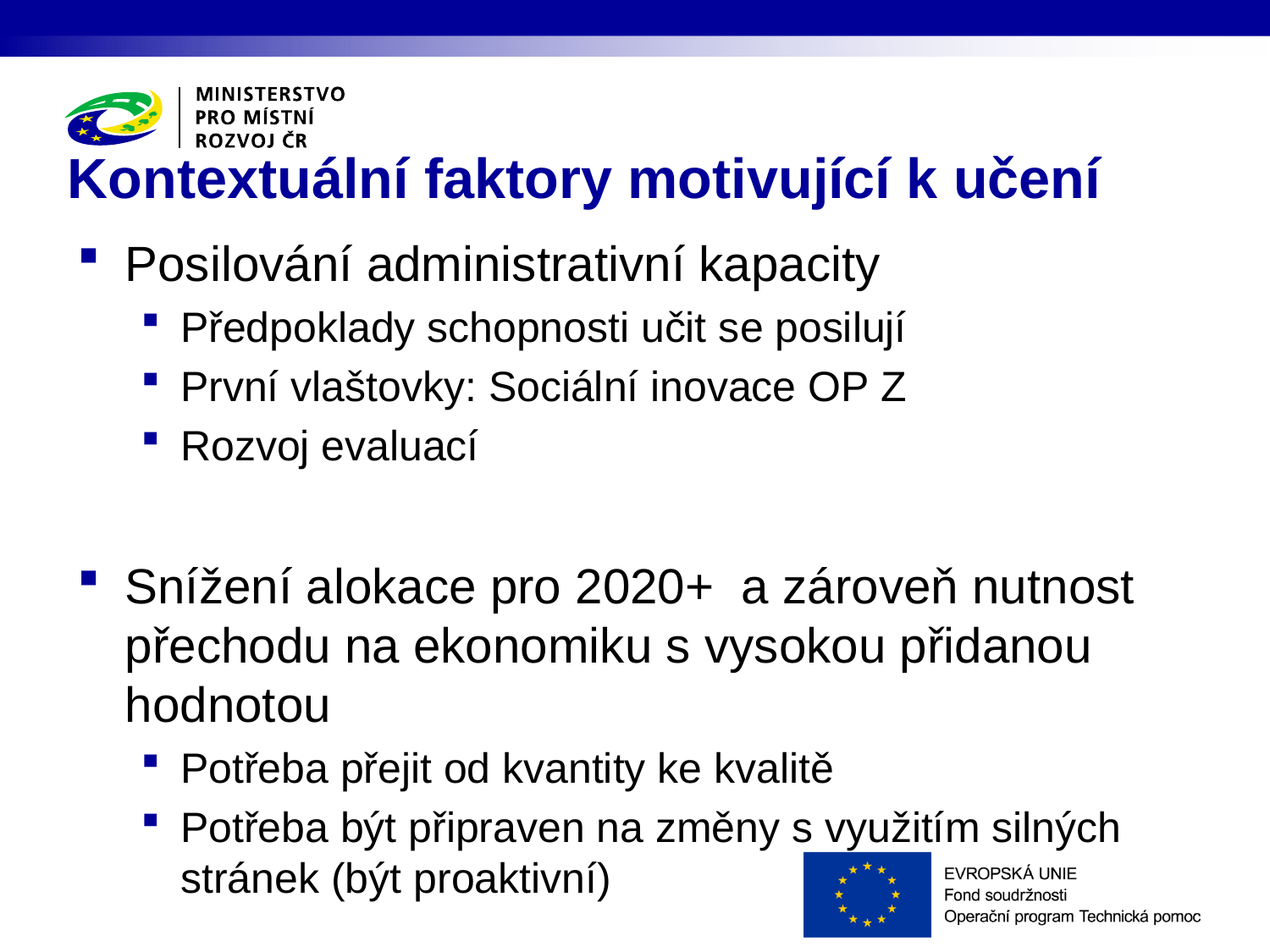

# Kontextuální faktory motivující k učení
Posilování administrativní kapacity
Předpoklady schopnosti učit se posilují
První vlaštovky: Sociální inovace OP Z
Rozvoj evaluací

Snížení alokace pro 2020+  a zároveň nutnost přechodu na ekonomiku s vysokou přidanou hodnotou
Potřeba přejit od kvantity ke kvalitě
Potřeba být připraven na změny s využitím silných stránek (být proaktivní)